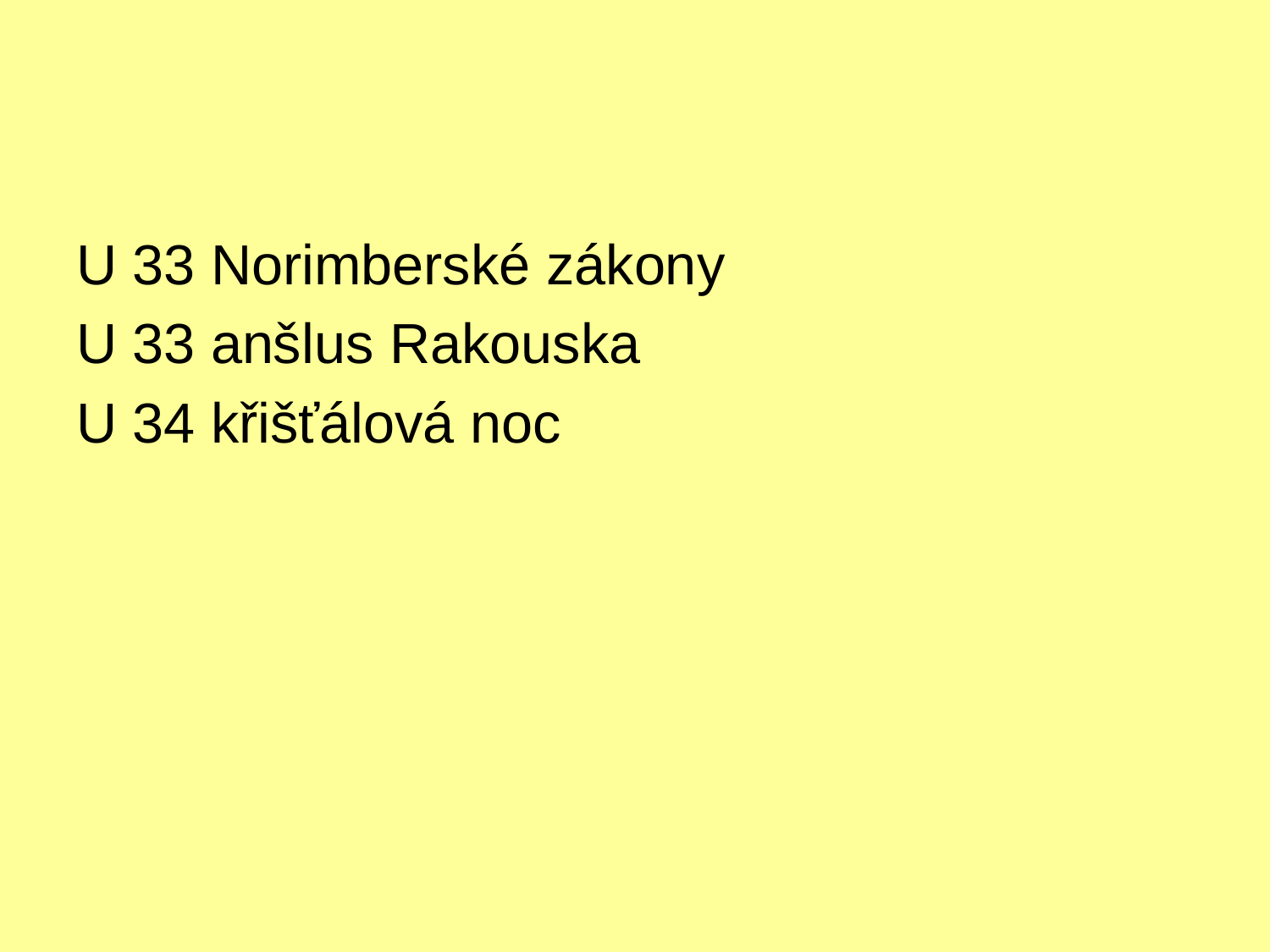

#
U 33 Norimberské zákony
U 33 anšlus Rakouska
U 34 křišťálová noc